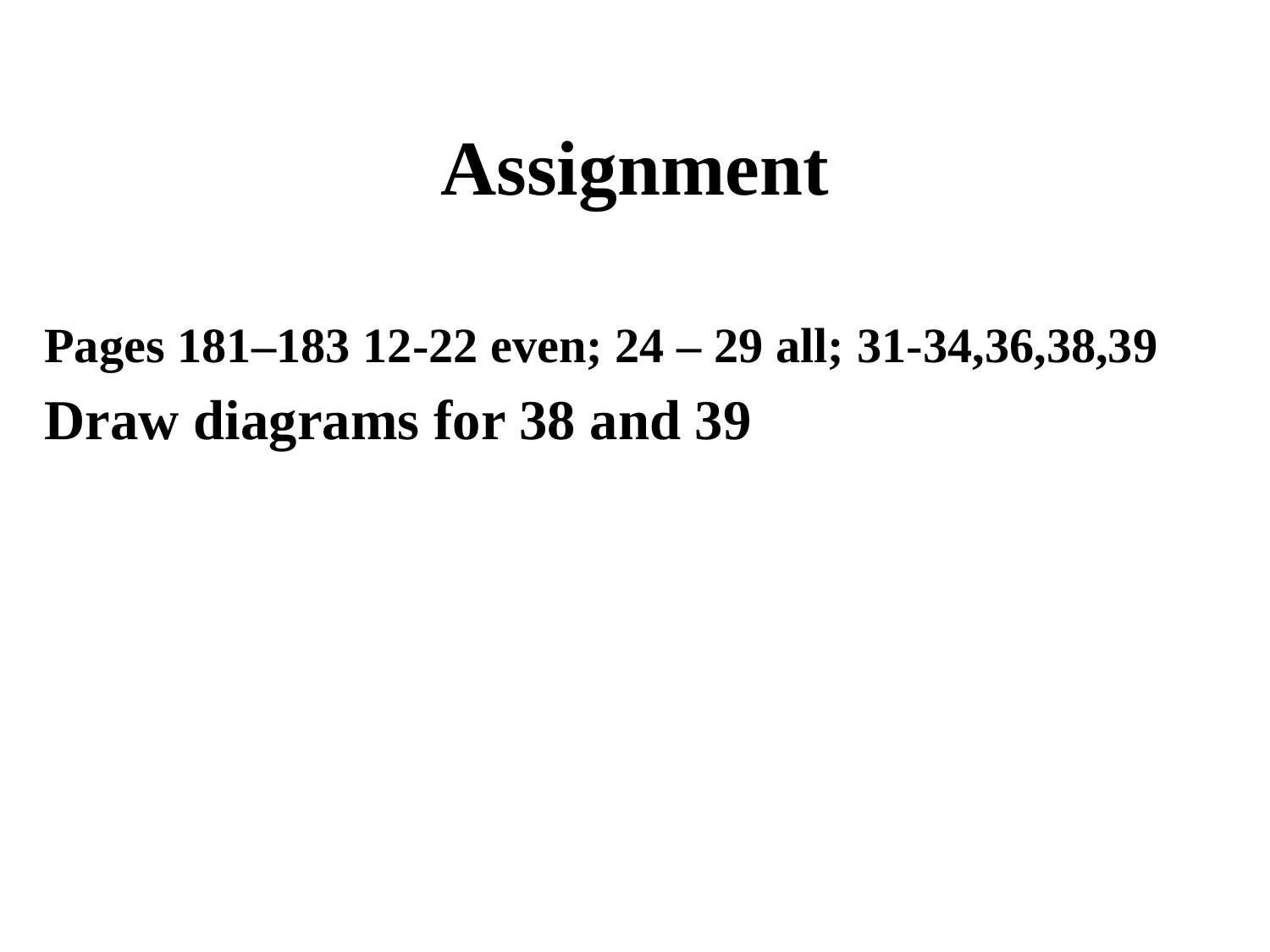

# Assignment
Pages 181–183 12-22 even; 24 – 29 all; 31-34,36,38,39
Draw diagrams for 38 and 39